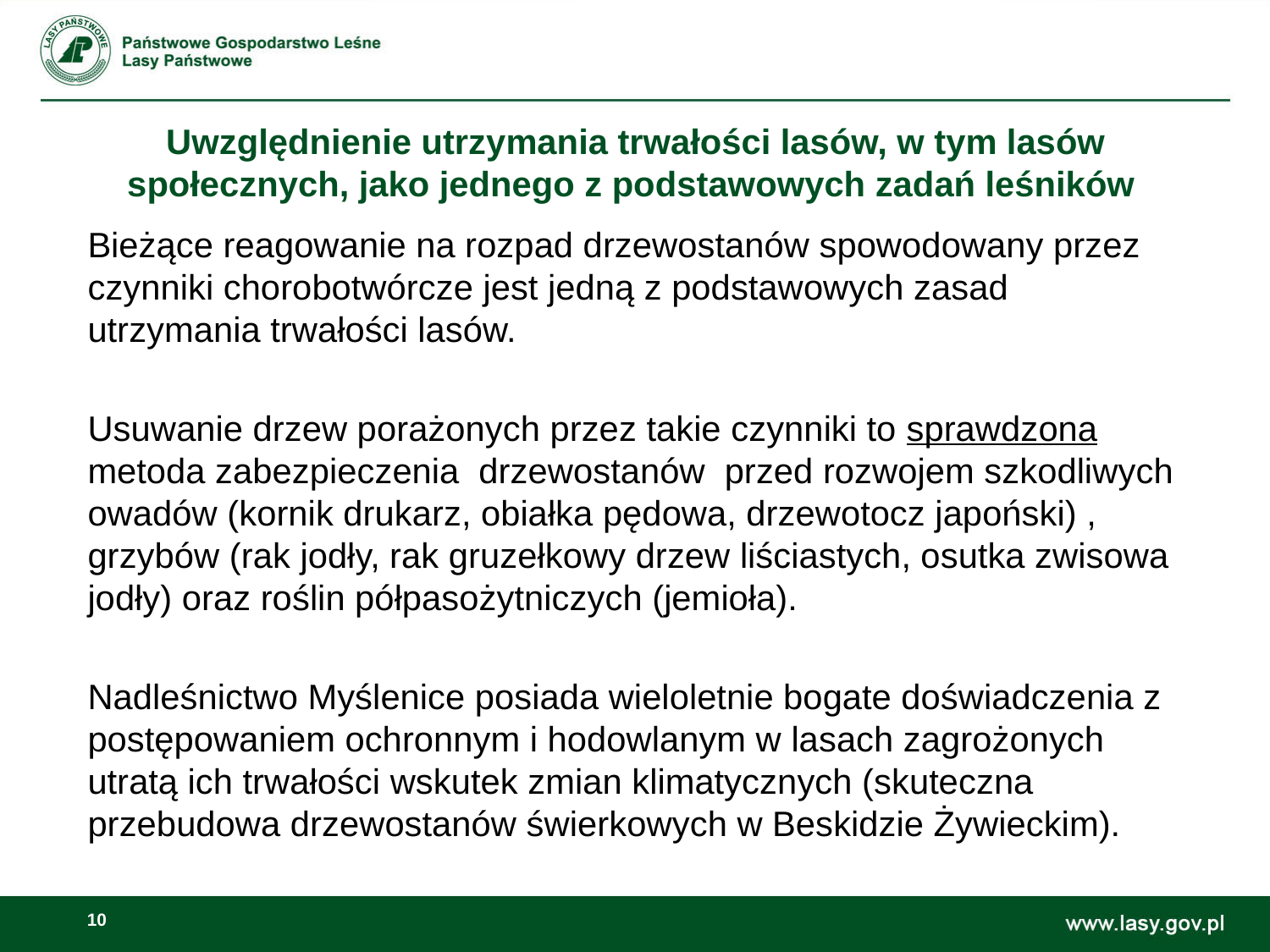

# Uwzględnienie utrzymania trwałości lasów, w tym lasów społecznych, jako jednego z podstawowych zadań leśników
Bieżące reagowanie na rozpad drzewostanów spowodowany przez czynniki chorobotwórcze jest jedną z podstawowych zasad utrzymania trwałości lasów.

Usuwanie drzew porażonych przez takie czynniki to sprawdzona metoda zabezpieczenia  drzewostanów  przed rozwojem szkodliwych owadów (kornik drukarz, obiałka pędowa, drzewotocz japoński) , grzybów (rak jodły, rak gruzełkowy drzew liściastych, osutka zwisowa jodły) oraz roślin półpasożytniczych (jemioła).

Nadleśnictwo Myślenice posiada wieloletnie bogate doświadczenia z postępowaniem ochronnym i hodowlanym w lasach zagrożonych utratą ich trwałości wskutek zmian klimatycznych (skuteczna przebudowa drzewostanów świerkowych w Beskidzie Żywieckim).